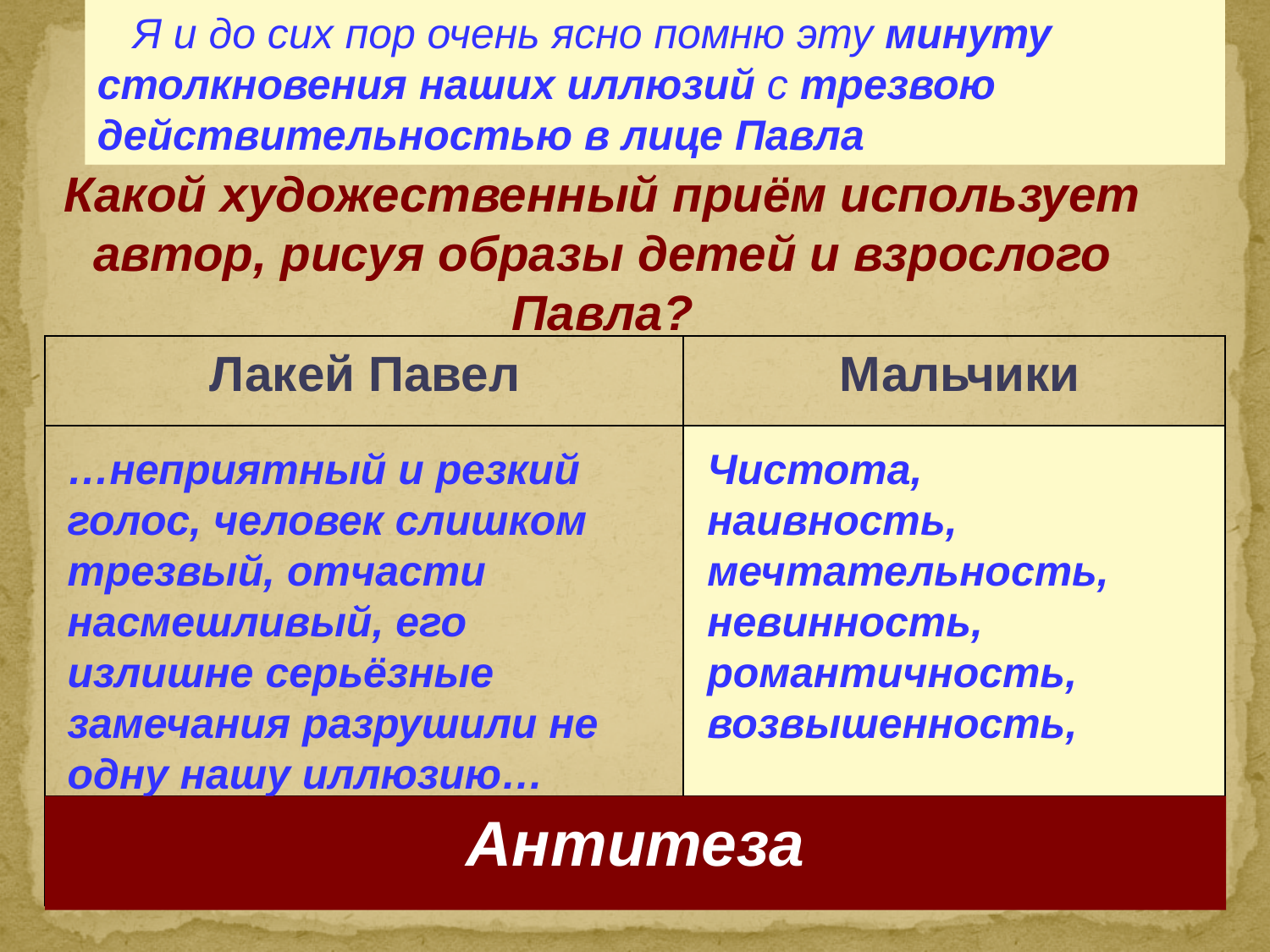

Я и до сих пор очень ясно помню эту минуту
столкновения наших иллюзий с трезвою действительностью в лице Павла

Какой художественный приём использует автор, рисуя образы детей и взрослого Павла?

|  |  |
| --- | --- |
|  |  |
|  |  |
Лакей Павел
Мальчики

…неприятный и резкий голос, человек слишком трезвый, отчасти насмешливый, его излишне серьёзные замечания разрушили не одну нашу иллюзию…
Чистота,
наивность,  мечтательность, невинность, романтичность, возвышенность,
Антитеза

6